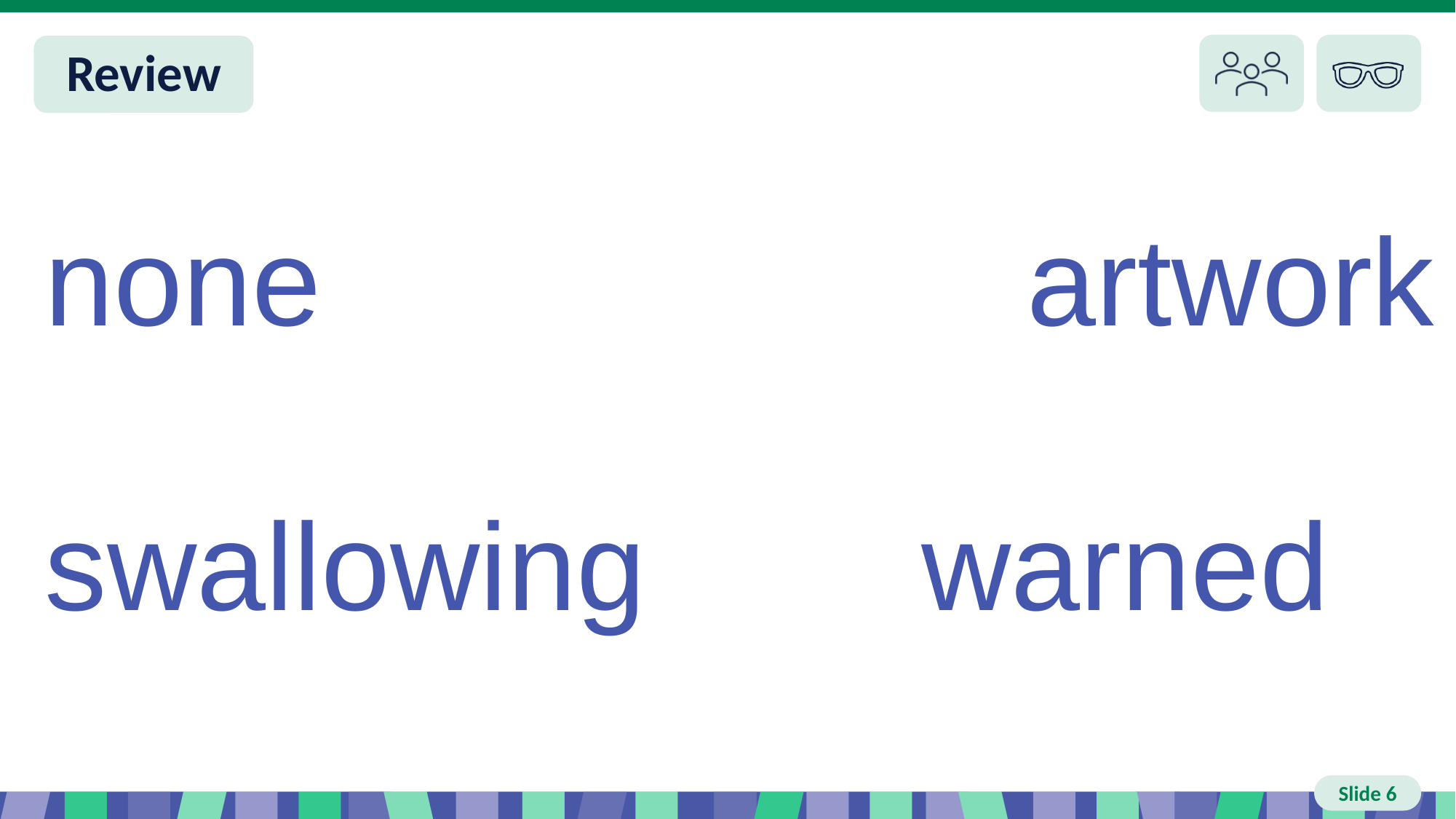

Slide 6 Review You do
none        				artwork
swallowing        warned